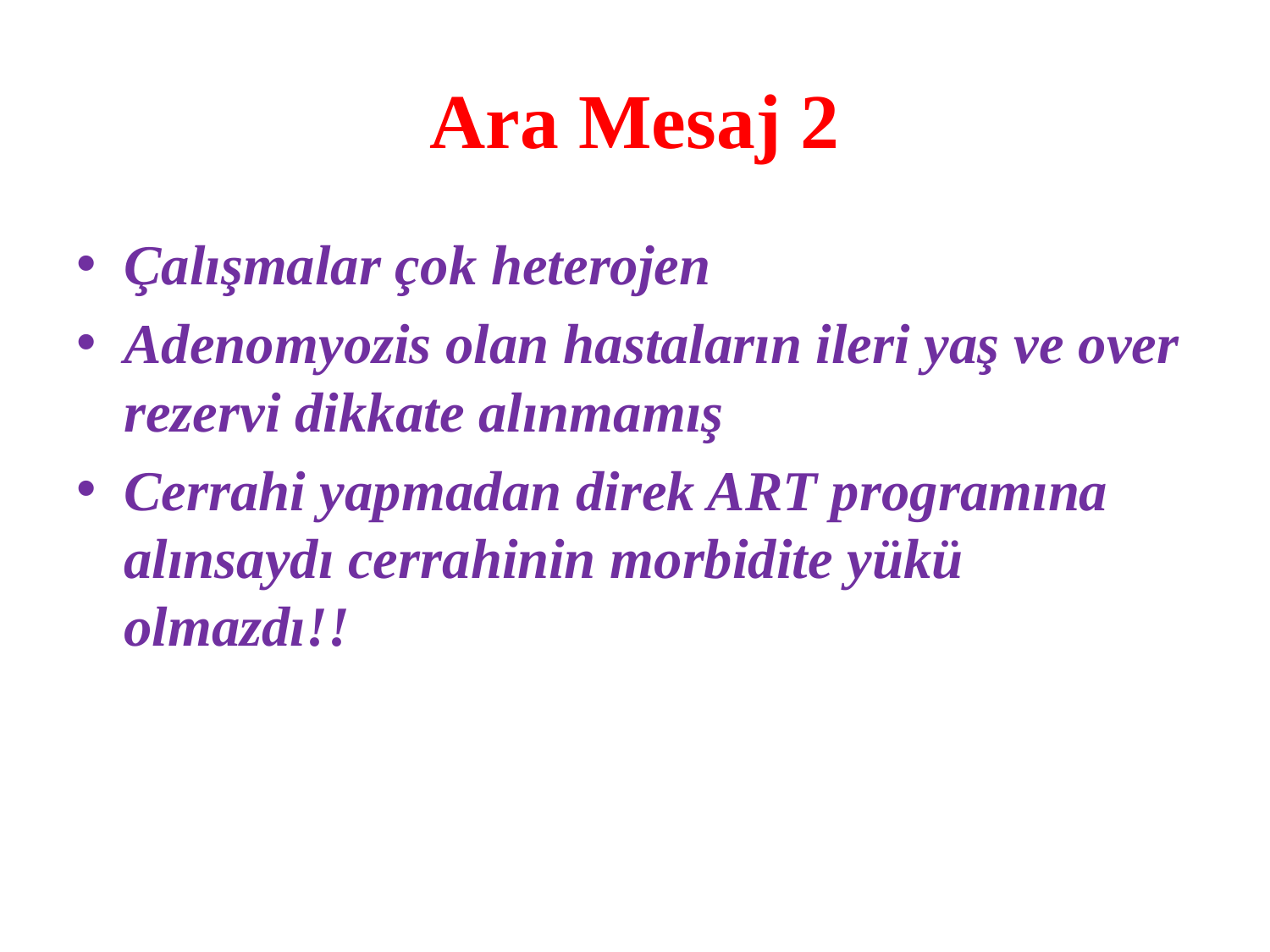

# Ara Mesaj 2
Çalışmalar çok heterojen
Adenomyozis olan hastaların ileri yaş ve over rezervi dikkate alınmamış
Cerrahi yapmadan direk ART programına alınsaydı cerrahinin morbidite yükü olmazdı!!